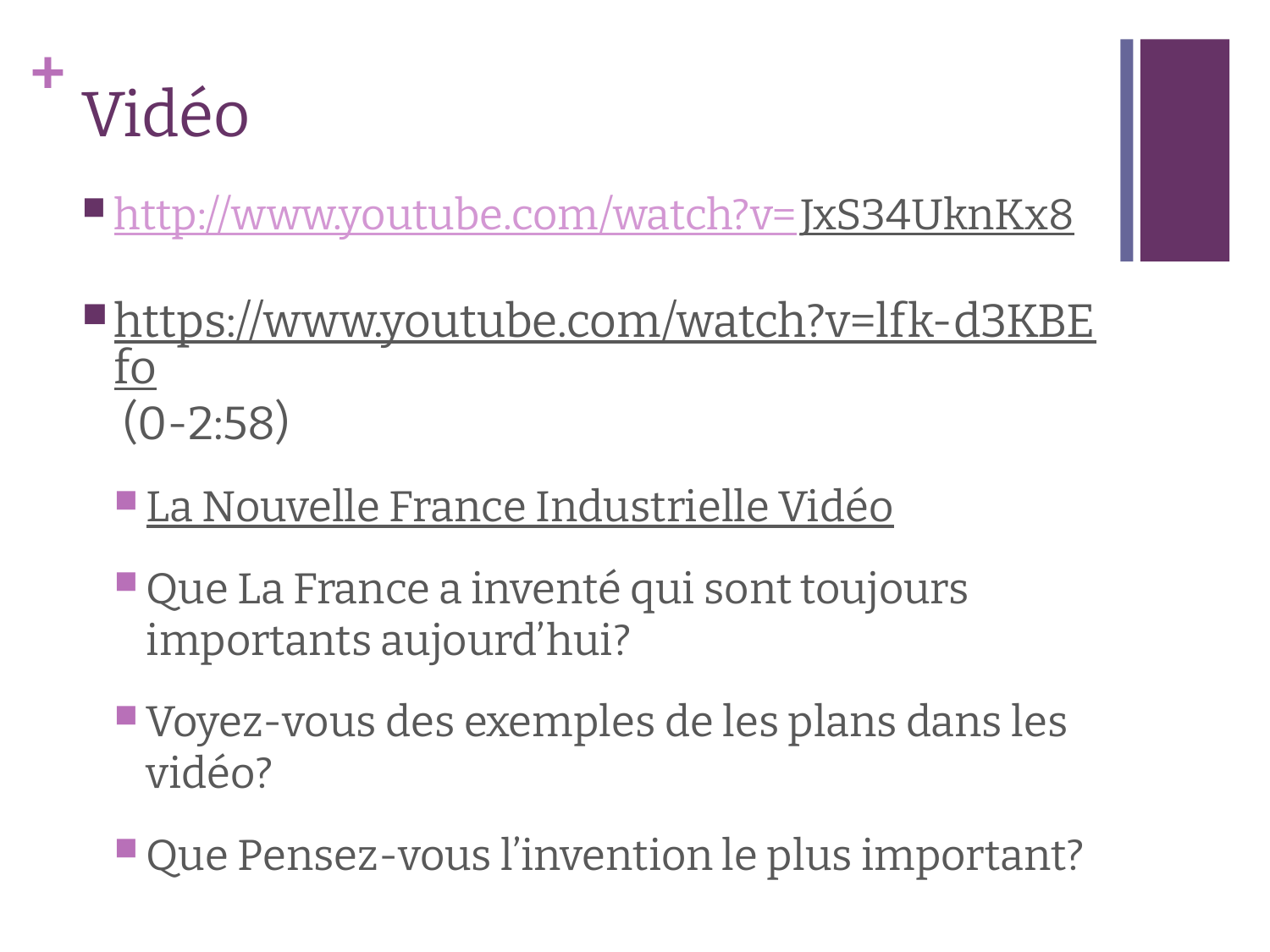

# Vidéo
http://www.youtube.com/watch?v=JxS34UknKx8
https://www.youtube.com/watch?v=lfk-d3KBEfo (0-2:58)
La Nouvelle France Industrielle Vidéo
Que La France a inventé qui sont toujours importants aujourd’hui?
Voyez-vous des exemples de les plans dans les vidéo?
Que Pensez-vous l’invention le plus important?